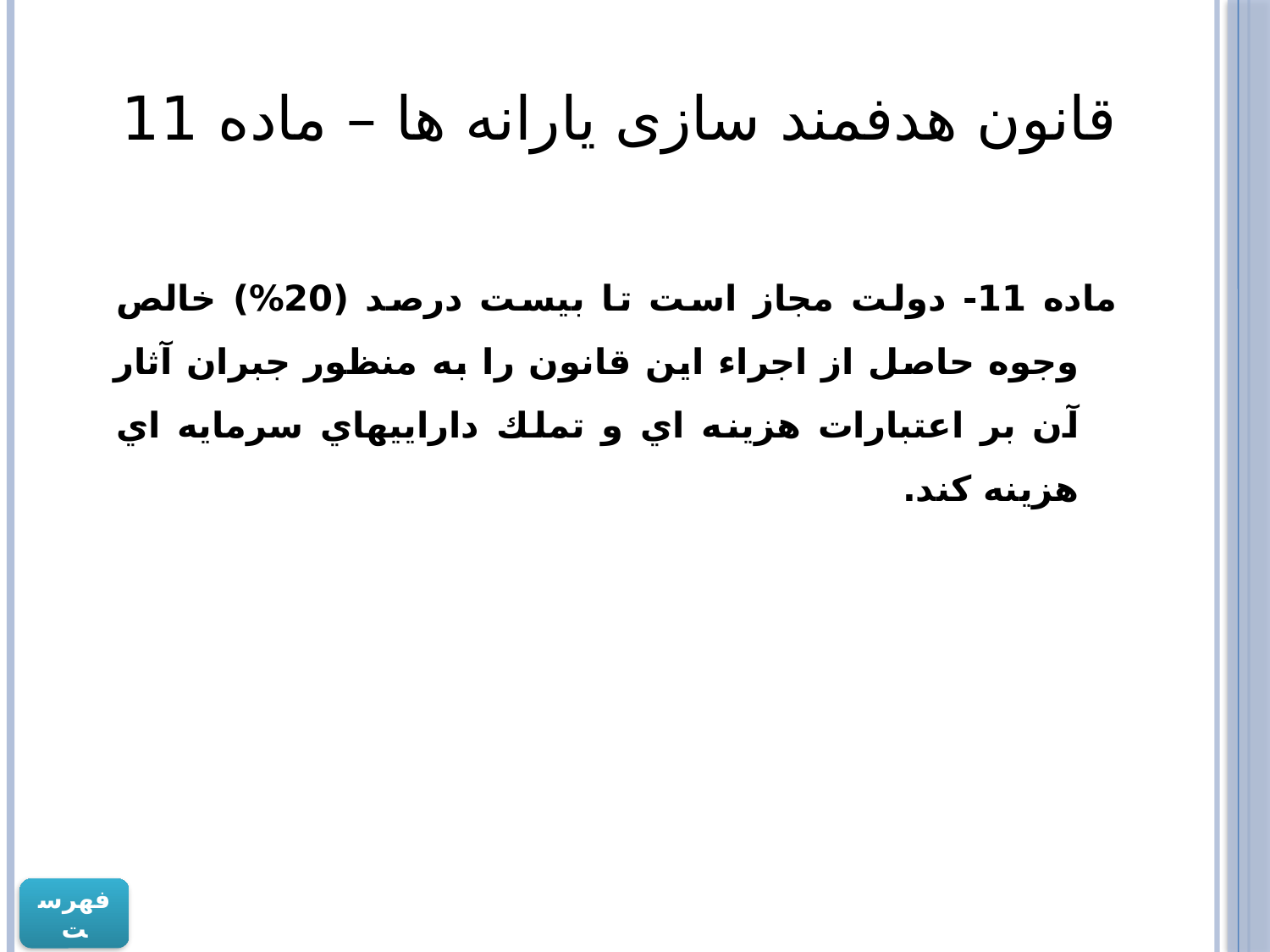

# قانون هدفمند سازی یارانه ها – ماده 11
ماده 11- دولت مجاز است تا بيست درصد (20%) خالص وجوه حاصل از اجراء اين قانون را به منظور جبران آثار آن بر اعتبارات هزينه اي و تملك داراييهاي سرمايه اي هزينه كند.
فهرست